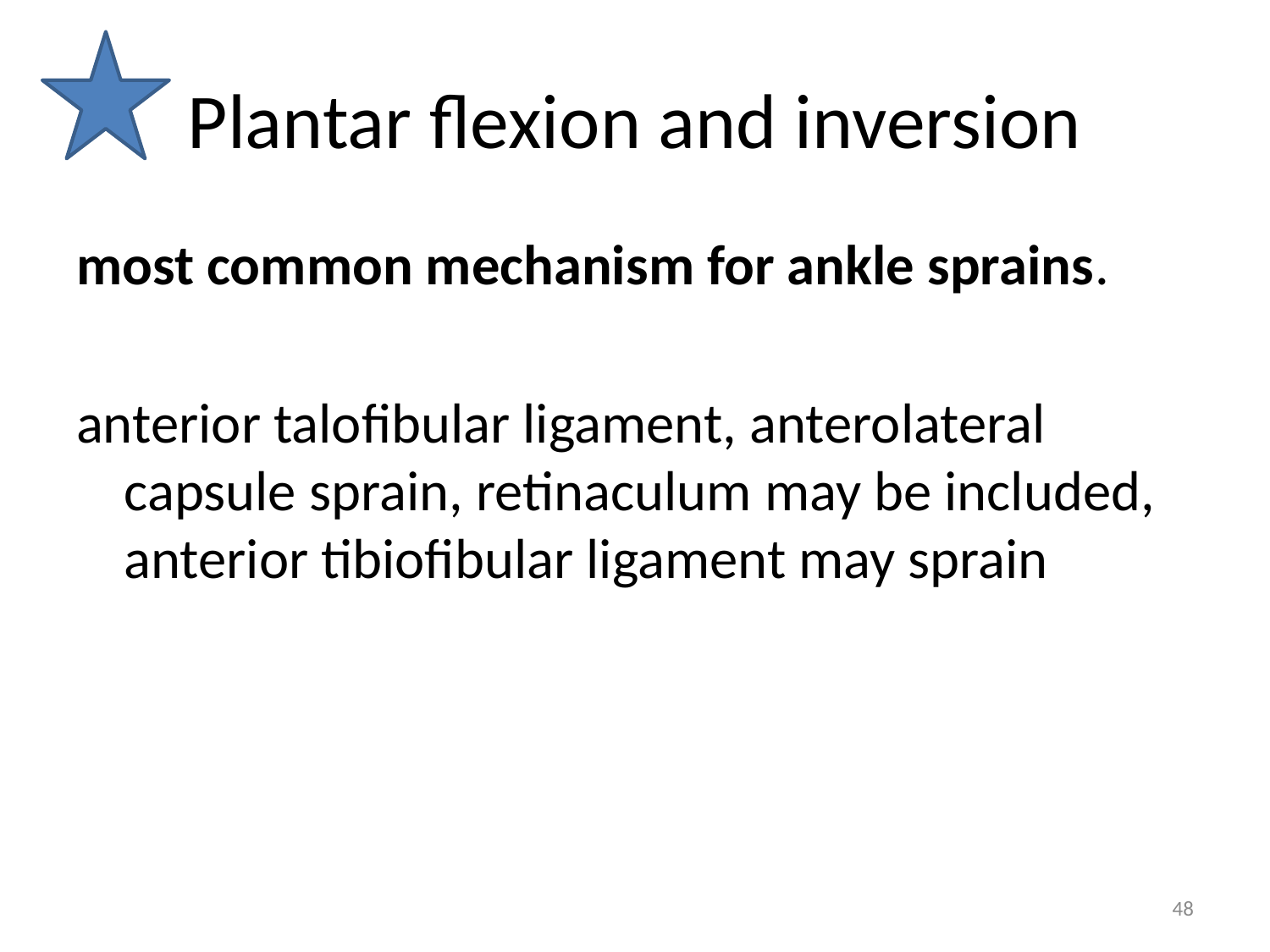

# Plantar flexion and inversion
most common mechanism for ankle sprains.

anterior talofibular ligament, anterolateral capsule sprain, retinaculum may be included, anterior tibiofibular ligament may sprain

48